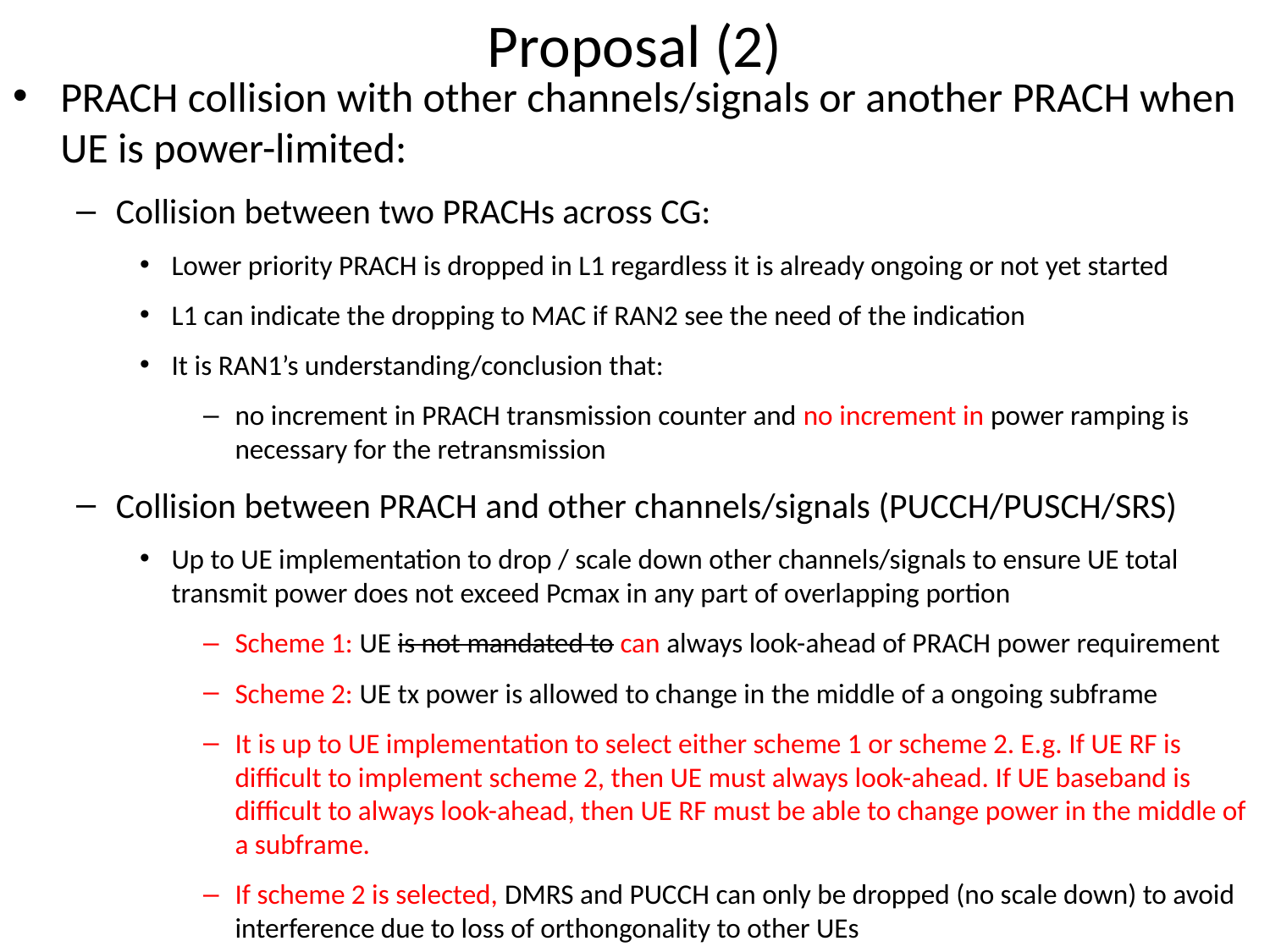

# Proposal (2)
PRACH collision with other channels/signals or another PRACH when UE is power-limited:
Collision between two PRACHs across CG:
Lower priority PRACH is dropped in L1 regardless it is already ongoing or not yet started
L1 can indicate the dropping to MAC if RAN2 see the need of the indication
It is RAN1’s understanding/conclusion that:
no increment in PRACH transmission counter and no increment in power ramping is necessary for the retransmission
Collision between PRACH and other channels/signals (PUCCH/PUSCH/SRS)
Up to UE implementation to drop / scale down other channels/signals to ensure UE total transmit power does not exceed Pcmax in any part of overlapping portion
Scheme 1: UE is not mandated to can always look-ahead of PRACH power requirement
Scheme 2: UE tx power is allowed to change in the middle of a ongoing subframe
It is up to UE implementation to select either scheme 1 or scheme 2. E.g. If UE RF is difficult to implement scheme 2, then UE must always look-ahead. If UE baseband is difficult to always look-ahead, then UE RF must be able to change power in the middle of a subframe.
If scheme 2 is selected, DMRS and PUCCH can only be dropped (no scale down) to avoid interference due to loss of orthongonality to other UEs